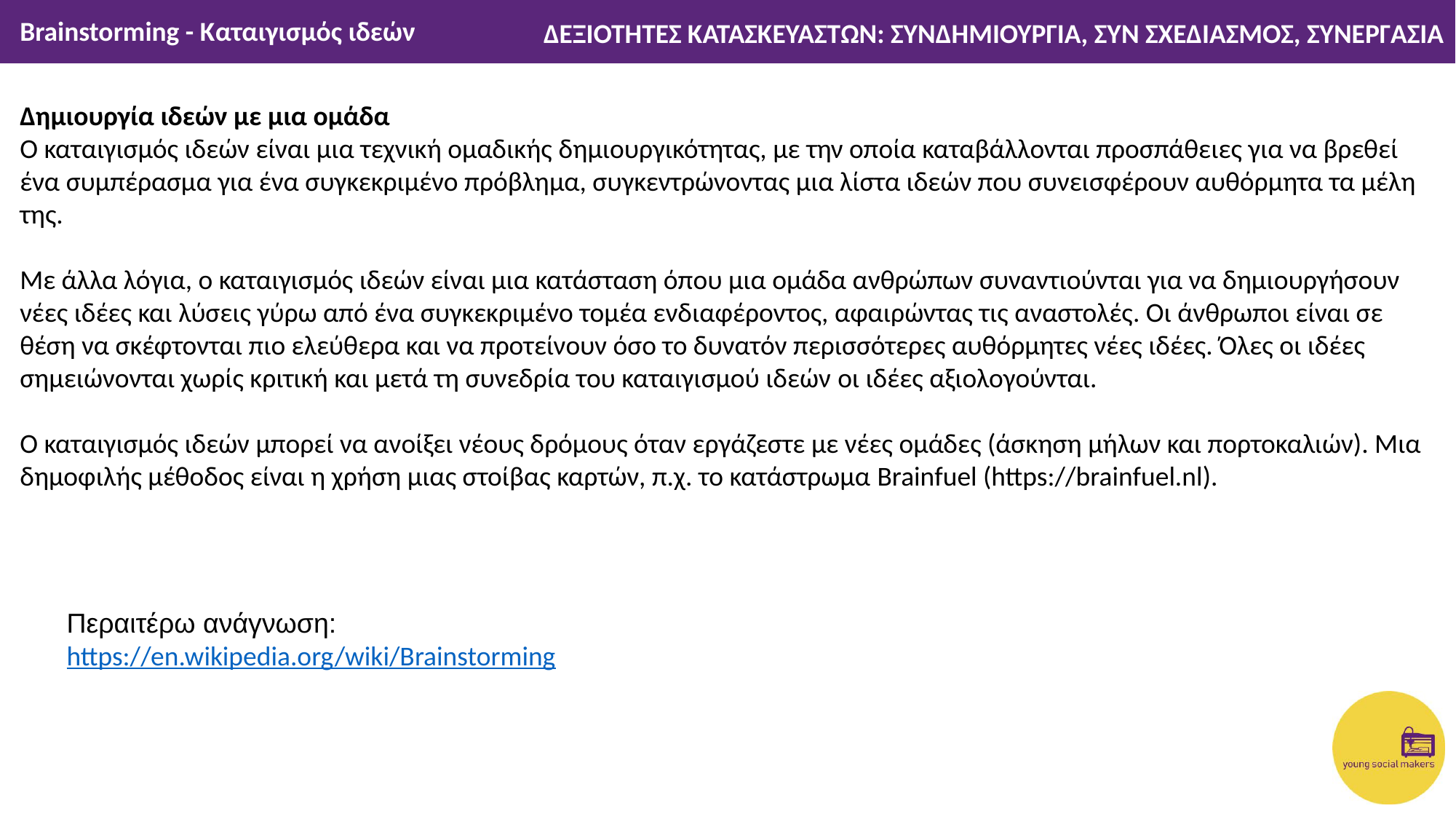

Brainstorming - Kαταιγισμός ιδεών
ΔΕΞΙΟΤΗΤΕΣ ΚΑΤΑΣΚΕΥΑΣΤΩΝ: ΣΥΝΔΗΜΙΟΥΡΓΙΑ, ΣΥΝ ΣΧΕΔΙΑΣΜΟΣ, ΣΥΝΕΡΓΑΣΙΑ
Δημιουργία ιδεών με μια ομάδα
Ο καταιγισμός ιδεών είναι μια τεχνική ομαδικής δημιουργικότητας, με την οποία καταβάλλονται προσπάθειες για να βρεθεί ένα συμπέρασμα για ένα συγκεκριμένο πρόβλημα, συγκεντρώνοντας μια λίστα ιδεών που συνεισφέρουν αυθόρμητα τα μέλη της.

Με άλλα λόγια, ο καταιγισμός ιδεών είναι μια κατάσταση όπου μια ομάδα ανθρώπων συναντιούνται για να δημιουργήσουν νέες ιδέες και λύσεις γύρω από ένα συγκεκριμένο τομέα ενδιαφέροντος, αφαιρώντας τις αναστολές. Οι άνθρωποι είναι σε θέση να σκέφτονται πιο ελεύθερα και να προτείνουν όσο το δυνατόν περισσότερες αυθόρμητες νέες ιδέες. Όλες οι ιδέες σημειώνονται χωρίς κριτική και μετά τη συνεδρία του καταιγισμού ιδεών οι ιδέες αξιολογούνται.

Ο καταιγισμός ιδεών μπορεί να ανοίξει νέους δρόμους όταν εργάζεστε με νέες ομάδες (άσκηση μήλων και πορτοκαλιών). Μια δημοφιλής μέθοδος είναι η χρήση μιας στοίβας καρτών, π.χ. το κατάστρωμα Brainfuel (https://brainfuel.nl).
Περαιτέρω ανάγνωση:
https://en.wikipedia.org/wiki/Brainstorming